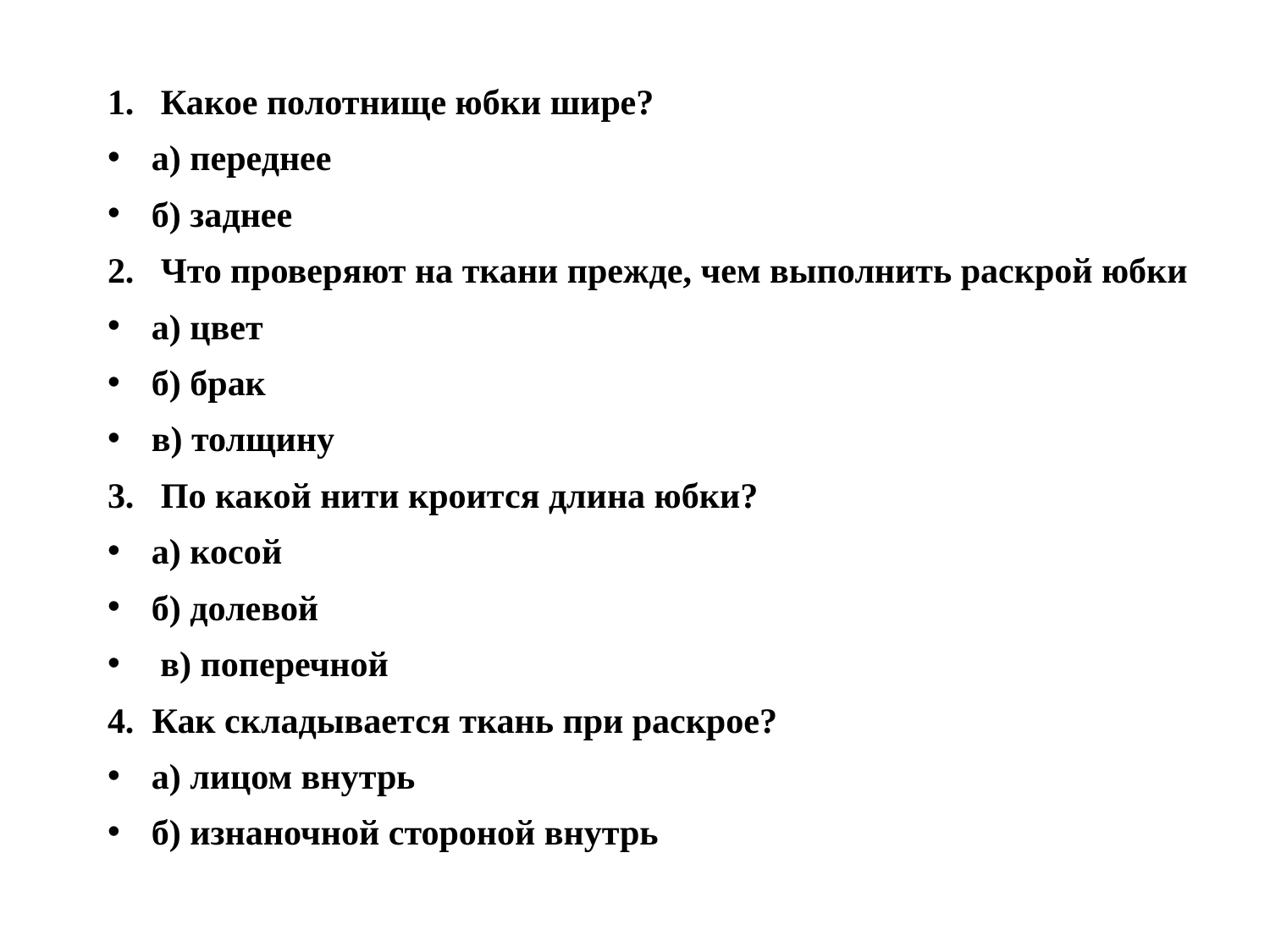

1.   Какое полотнище юбки шире?
а) переднее
б) заднее
2.   Что проверяют на ткани прежде, чем выполнить раскрой юбки
а) цвет
б) брак
в) толщину
3.   По какой нити кроится длина юбки?
а) косой
б) долевой
 в) поперечной
4.  Как складывается ткань при раскрое?
а) лицом внутрь
б) изнаночной стороной внутрь